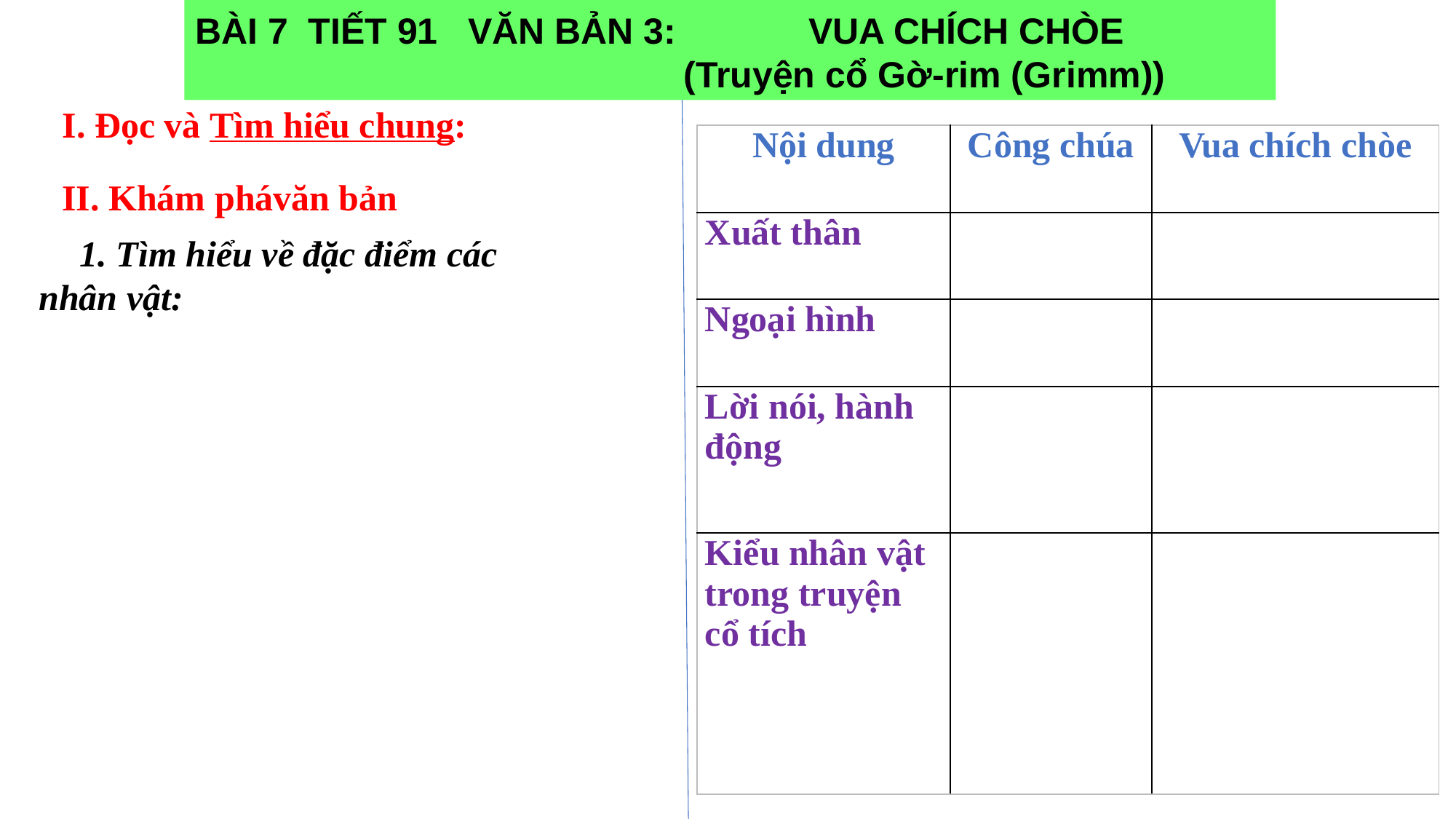

BÀI 7  TIẾT 91   VĂN BẢN 3:             VUA CHÍCH CHÒE
                                                (Truyện cổ Gờ-rim (Grimm))
I. Đọc và Tìm hiểu chung:

| Nội dung | Công chúa | Vua chích chòe |
| --- | --- | --- |
| Xuất thân |  |  |
| Ngoại hình |  |  |
| Lời nói, hành động |  |  |
| Kiểu nhân vật trong truyện cổ tích |  |  |
II. Khám phávăn bản
1. Tìm hiểu về đặc điểm các nhân vật: